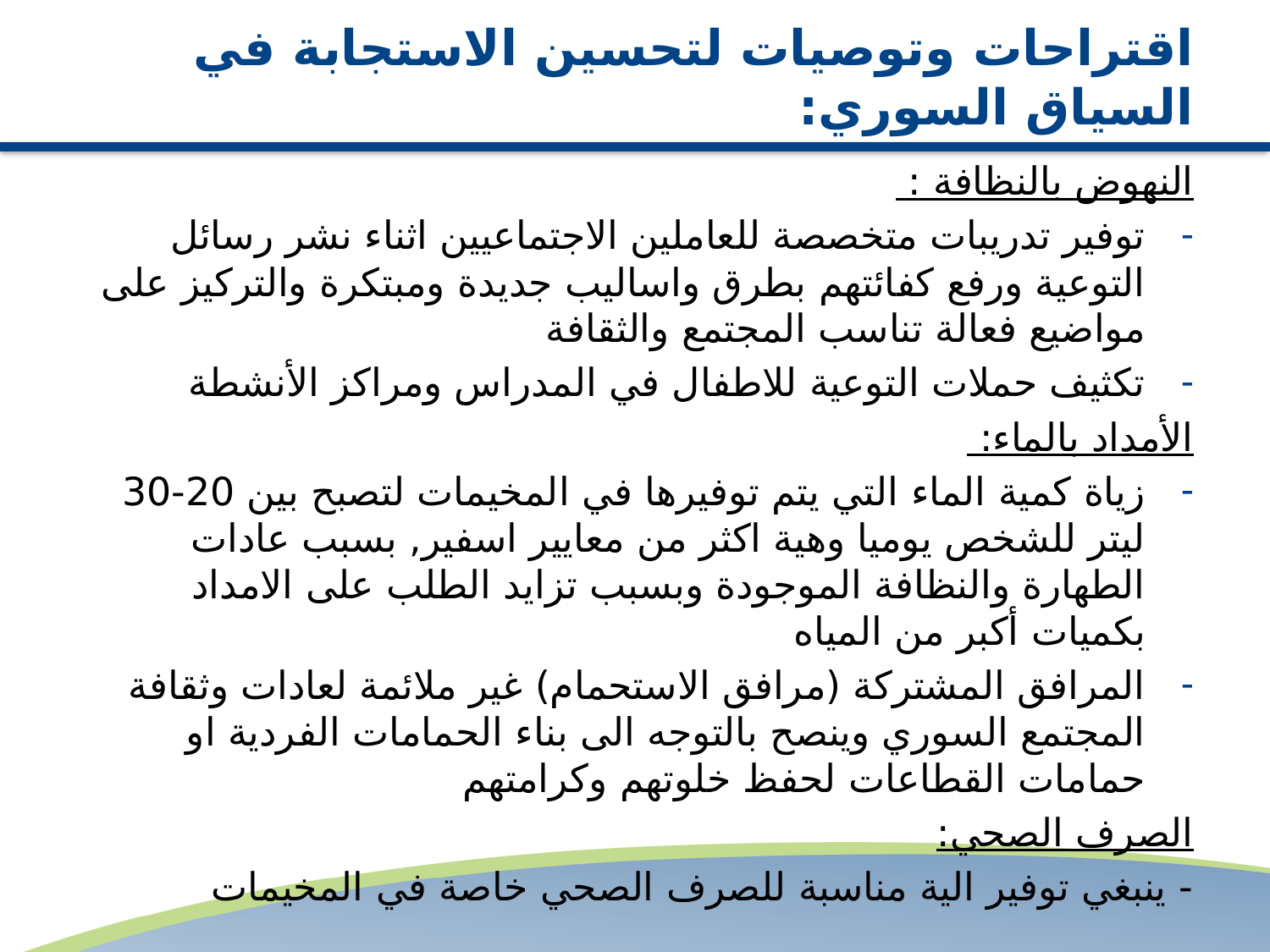

# اقتراحات وتوصيات لتحسين الاستجابة في السياق السوري:
النهوض بالنظافة :
توفير تدريبات متخصصة للعاملين الاجتماعيين اثناء نشر رسائل التوعية ورفع كفائتهم بطرق واساليب جديدة ومبتكرة والتركيز على مواضيع فعالة تناسب المجتمع والثقافة
تكثيف حملات التوعية للاطفال في المدراس ومراكز الأنشطة
الأمداد بالماء:
زياة كمية الماء التي يتم توفيرها في المخيمات لتصبح بين 20-30 ليتر للشخص يوميا وهية اكثر من معايير اسفير, بسبب عادات الطهارة والنظافة الموجودة وبسبب تزايد الطلب على الامداد بكميات أكبر من المياه
المرافق المشتركة (مرافق الاستحمام) غير ملائمة لعادات وثقافة المجتمع السوري وينصح بالتوجه الى بناء الحمامات الفردية او حمامات القطاعات لحفظ خلوتهم وكرامتهم
الصرف الصحي:
- ينبغي توفير الية مناسبة للصرف الصحي خاصة في المخيمات